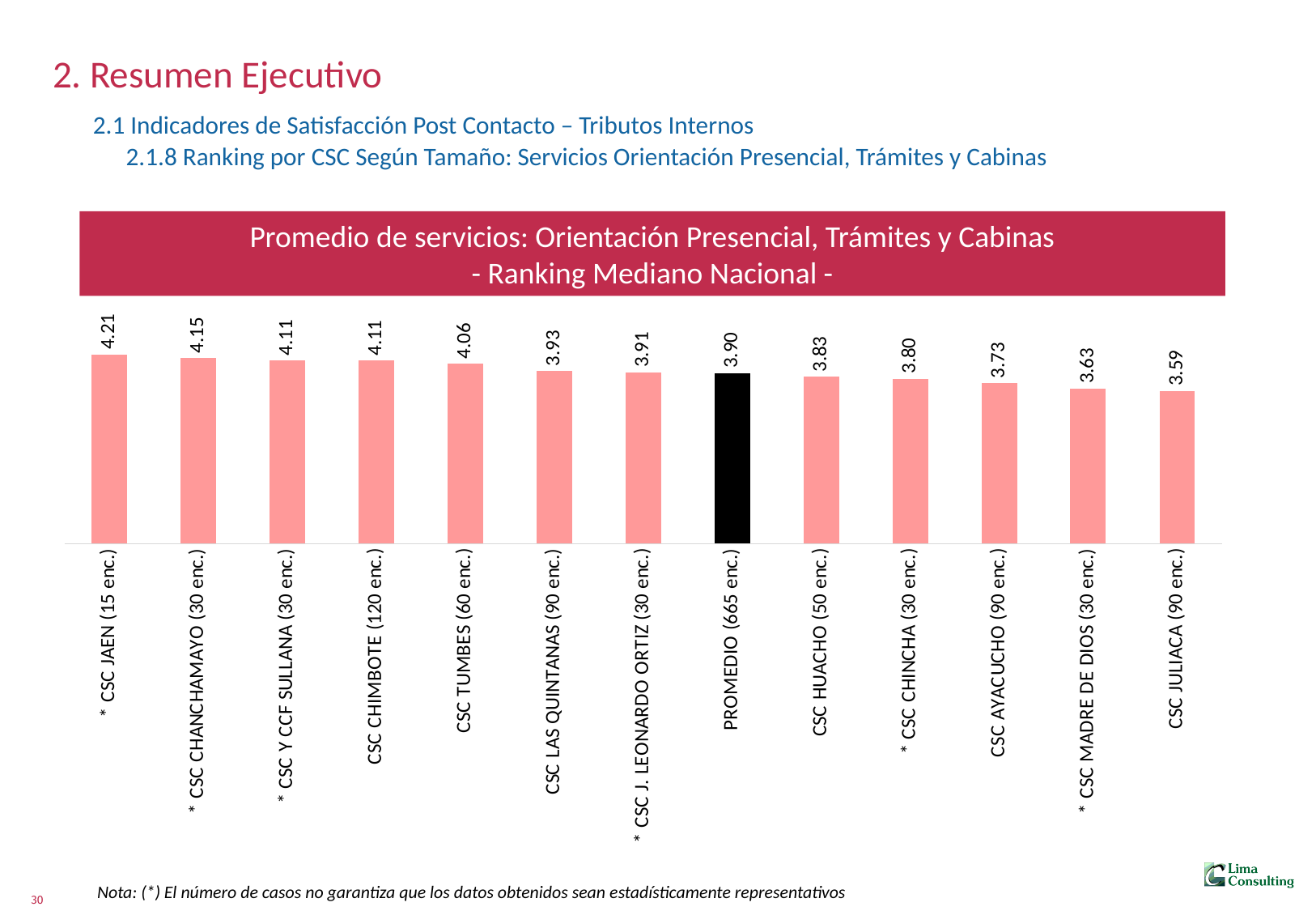

2. Resumen Ejecutivo
    2.1 Indicadores de Satisfacción Post Contacto – Tributos Internos
             2.1.8 Ranking por CSC Según Tamaño: Servicios Orientación Presencial, Trámites y Cabinas
Promedio de servicios: Orientación Presencial, Trámites y Cabinas
- Ranking Mediano Nacional -

### Chart

| Category |  |
|---|---|
| * CSC JAEN (15 enc.) | 4.213333333333333 |
| * CSC CHANCHAMAYO (30 enc.) | 4.153333333333333 |
| * CSC Y CCF SULLANA (30 enc.) | 4.11 |
| CSC CHIMBOTE (120 enc.) | 4.1075 |
| CSC TUMBES (60 enc.) | 4.0566666666666675 |
| CSC LAS QUINTANAS (90 enc.) | 3.931111111111112 |
| * CSC J. LEONARDO ORTIZ (30 enc.) | 3.9066666666666663 |
| PROMEDIO (665 enc.) | 3.897593984962406 |
| CSC HUACHO (50 enc.) | 3.8320000000000003 |
| * CSC CHINCHA (30 enc.) | 3.8033333333333332 |
| CSC AYACUCHO (90 enc.) | 3.7266666666666666 |
| * CSC MADRE DE DIOS (30 enc.) | 3.6333333333333333 |
| CSC JULIACA (90 enc.) | 3.5933333333333333 |
Nota: (*) El número de casos no garantiza que los datos obtenidos sean estadísticamente representativos
30